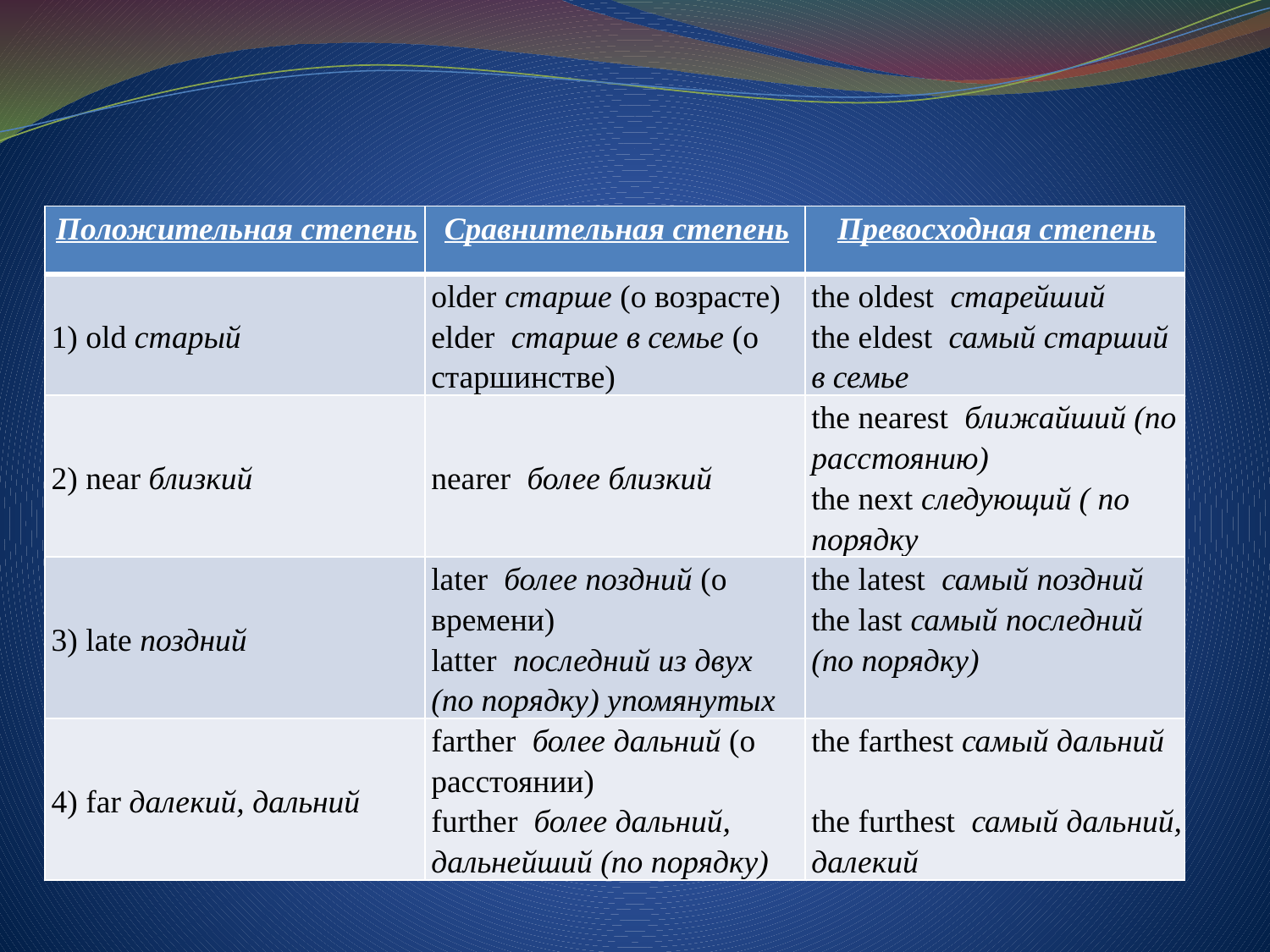

# Имеют по две формы степеней сравнения, различающихся по значению:
| Положительная степень | Сравнительная степень | Превосходная степень |
| --- | --- | --- |
| 1) old старый | older старше (о возрасте) elder  старше в семье (о старшинстве) | the oldest  старейший the eldest  самый старший в семье |
| 2) near близкий | nearer  более близкий | the nearest  ближайший (по расстоянию) the next следующий ( по порядку |
| 3) late поздний | later  более поздний (о времени) latter  последний из двух (по порядку) упомянутых | the latest  самый поздний the last самый последний (по порядку) |
| 4) far далекий, дальний | farther  более дальний (о расстоянии) further  более дальний, дальнейший (по порядку) | the farthest самый дальний   the furthest  самый дальний, далекий |